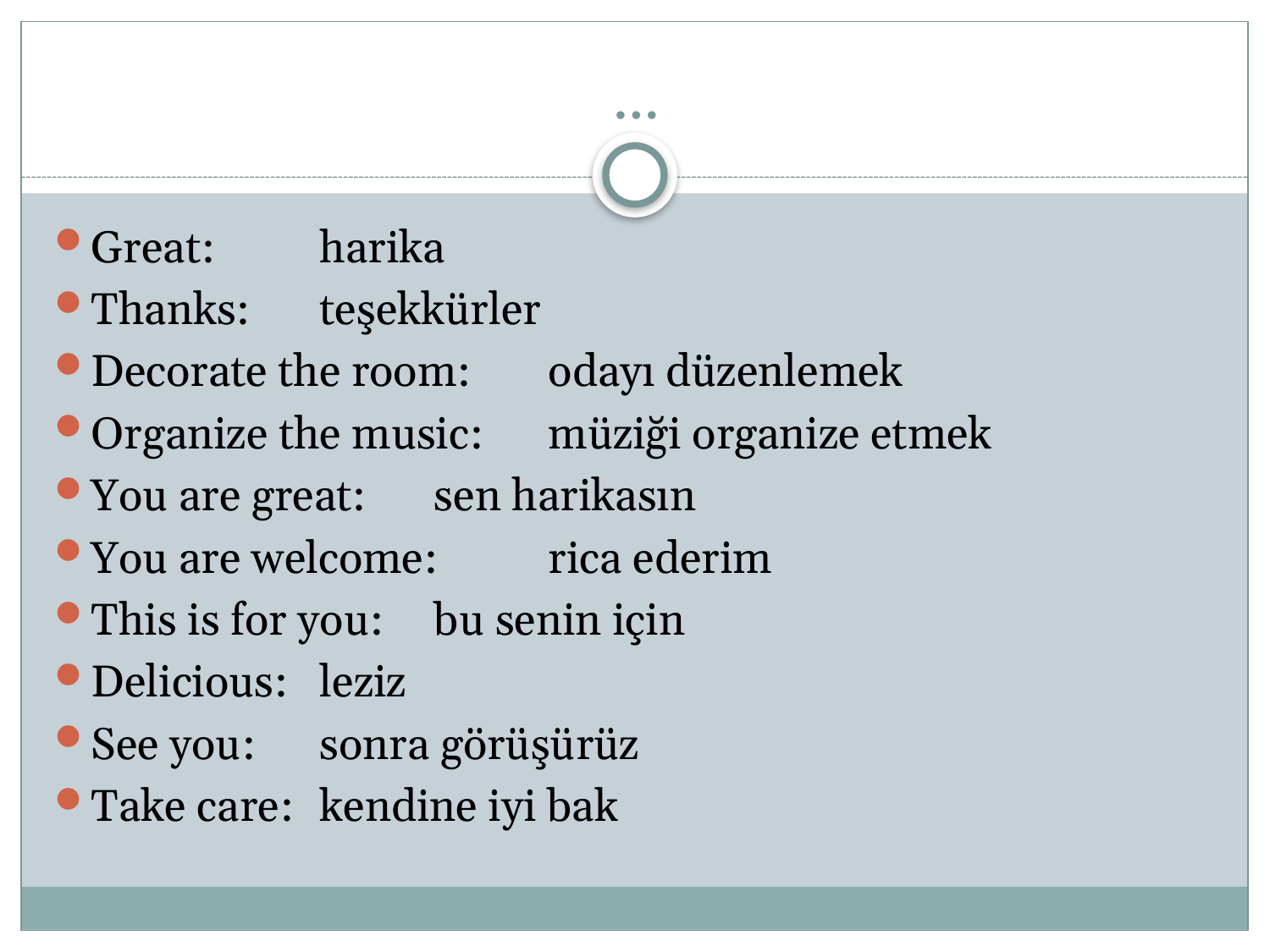

# …
Great:					harika
Thanks:					teşekkürler
Decorate the room:			odayı düzenlemek
Organize the music:			müziği organize etmek
You are great:				sen harikasın
You are welcome:			rica ederim
This is for you:				bu senin için
Delicious:					leziz
See you:					sonra görüşürüz
Take care:				kendine iyi bak